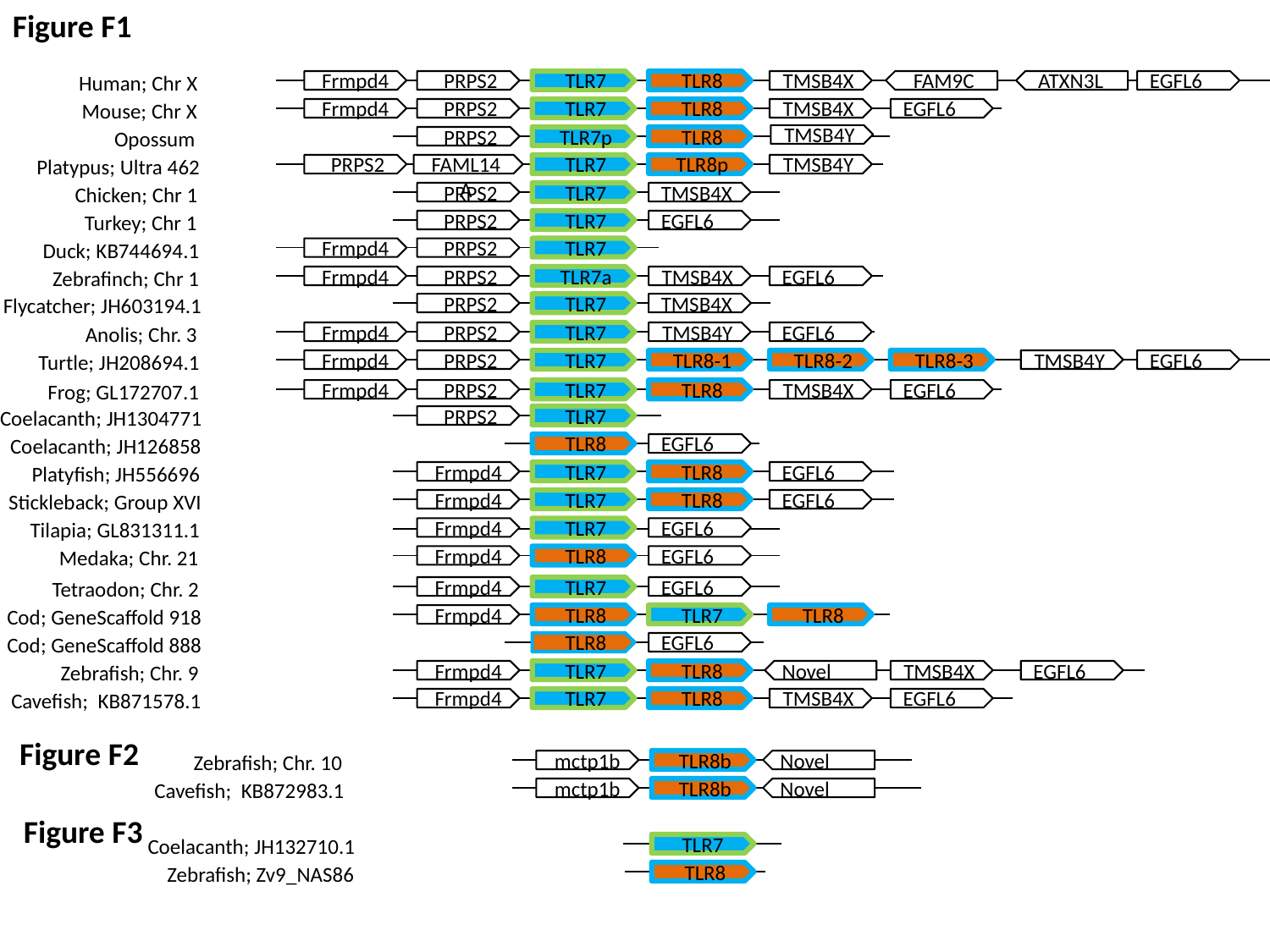

Figure F1
Human; Chr X
 Frmpd4
  PRPS2
  TLR7
  TLR8
   TMSB4X

FAM9C
 ATXN3L
EGFL6
Mouse; Chr X
 Frmpd4
  PRPS2
  TLR7
  TLR8
   TMSB4X

EGFL6
Opossum

TMSB4Y

  PRPS2
  TLR7p
  TLR8
Platypus; Ultra 462
  PRPS2
  FAML14A
  TLR7
  TLR8p

TMSB4Y

Chicken; Chr 1
  PRPS2
  TLR7
TMSB4X
Turkey; Chr 1
  PRPS2
  TLR7
EGFL6
Duck; KB744694.1
 Frmpd4
  PRPS2
  TLR7
Zebrafinch; Chr 1
 Frmpd4
  PRPS2
  TLR7a
   TMSB4X

EGFL6
Flycatcher; JH603194.1
  PRPS2
  TLR7
TMSB4X
Anolis; Chr. 3
 Frmpd4
  PRPS2
  TLR7
   TMSB4Y

EGFL6
Turtle; JH208694.1
 Frmpd4
  PRPS2
  TLR7
  TLR8-1
  TLR8-2
  TLR8-3
  TMSB4Y

EGFL6
Frog; GL172707.1
 Frmpd4
  PRPS2
  TLR7
  TLR8
   TMSB4X

EGFL6
Coelacanth; JH1304771
  PRPS2
  TLR7
Coelacanth; JH126858
  TLR8
EGFL6
Platyfish; JH556696
 Frmpd4
  TLR7
  TLR8
EGFL6
Stickleback; Group XVI
 Frmpd4
  TLR7
  TLR8
EGFL6
Tilapia; GL831311.1
 Frmpd4
  TLR7
EGFL6
Medaka; Chr. 21
 Frmpd4
  TLR8
EGFL6
Tetraodon; Chr. 2
 Frmpd4
  TLR7
EGFL6
Cod; GeneScaffold 918
 Frmpd4
  TLR8
  TLR7
  TLR8
Cod; GeneScaffold 888
  TLR8
EGFL6
Zebrafish; Chr. 9
 Frmpd4
  TLR7
  TLR8
Novel
   TMSB4X

EGFL6
Cavefish;  KB871578.1
 Frmpd4
  TLR7
  TLR8
   TMSB4X

EGFL6
Figure F2
Zebrafish; Chr. 10
 mctp1b
  TLR8b
Novel
Cavefish;  KB872983.1
 mctp1b
  TLR8b
Novel
Figure F3
Coelacanth; JH132710.1
 TLR7
Zebrafish; Zv9_NAS86
  TLR8